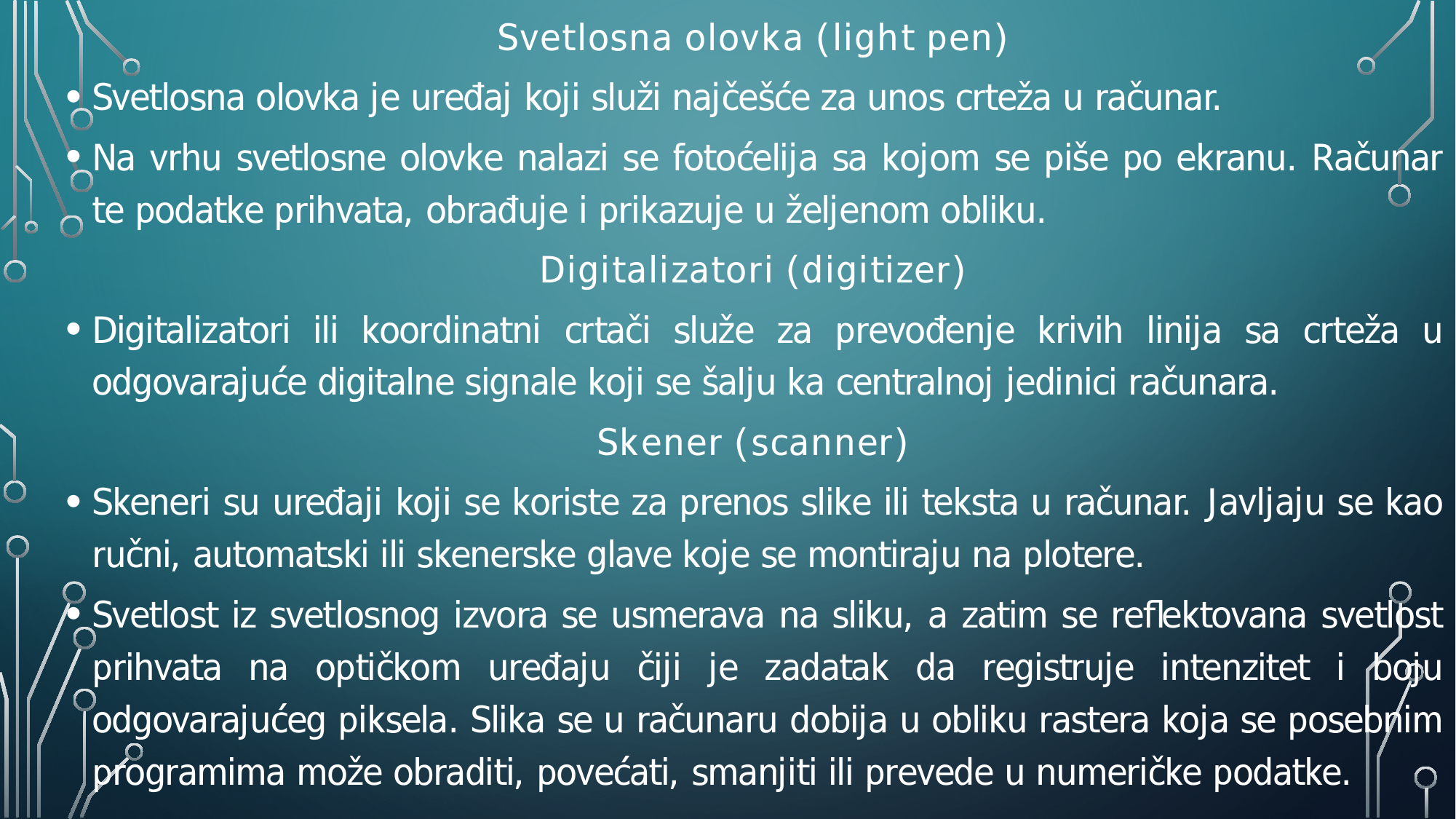

Svetlosna olovka (light pen)
Svetlosna olovka je uređaj koji služi najčešće za unos crteža u računar.
Na vrhu svetlosne olovke nalazi se fotoćelija sa kojom se piše po ekranu. Računar te podatke prihvata, obrađuje i prikazuje u željenom obliku.
Digitalizatori (digitizer)
Digitalizatori ili koordinatni crtači služe za prevođenje krivih linija sa crteža u odgovarajuće digitalne signale koji se šalju ka centralnoj jedinici računara.
Skener (scanner)
Skeneri su uređaji koji se koriste za prenos slike ili teksta u računar. Javljaju se kao ručni, automatski ili skenerske glave koje se montiraju na plotere.
Svetlost iz svetlosnog izvora se usmerava na sliku, a zatim se reflektovana svetlost prihvata na optičkom uređaju čiji je zadatak da registruje intenzitet i boju odgovarajućeg piksela. Slika se u računaru dobija u obliku rastera koja se posebnim programima može obraditi, povećati, smanjiti ili prevede u numeričke podatke.